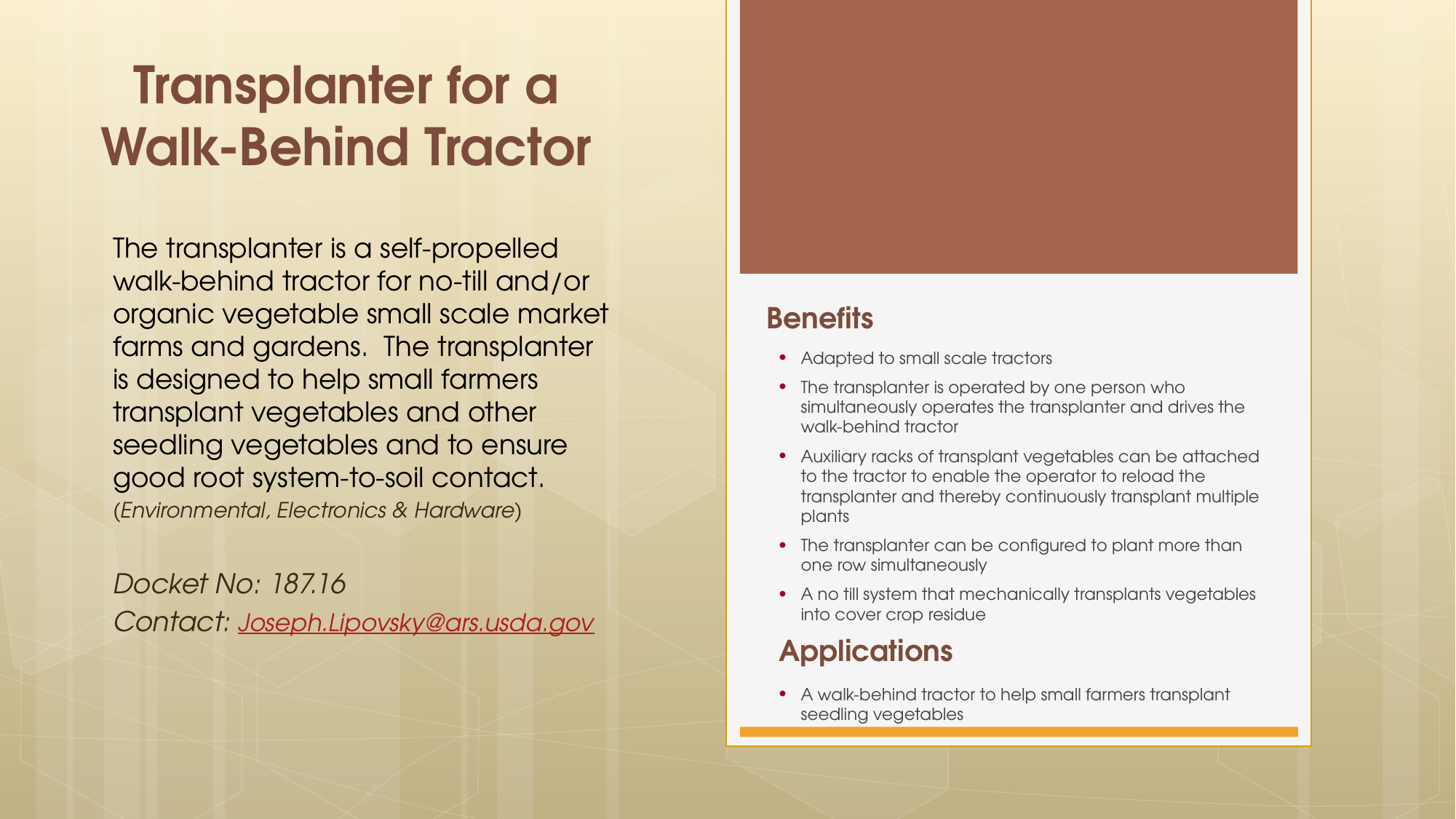

# Transplanter for a Walk-Behind Tractor
The transplanter is a self-propelled walk-behind tractor for no-till and/or organic vegetable small scale market farms and gardens.  The transplanter is designed to help small farmers transplant vegetables and other seedling vegetables and to ensure good root system-to-soil contact.
(Environmental, Electronics & Hardware)

Docket No: 187.16
Contact: Joseph.Lipovsky@ars.usda.gov

Benefits

Adapted to small scale tractors
The transplanter is operated by one person who simultaneously operates the transplanter and drives the walk-behind tractor
Auxiliary racks of transplant vegetables can be attached to the tractor to enable the operator to reload the transplanter and thereby continuously transplant multiple plants
The transplanter can be configured to plant more than one row simultaneously
A no till system that mechanically transplants vegetables into cover crop residue
Applications

A walk-behind tractor to help small farmers transplant seedling vegetables